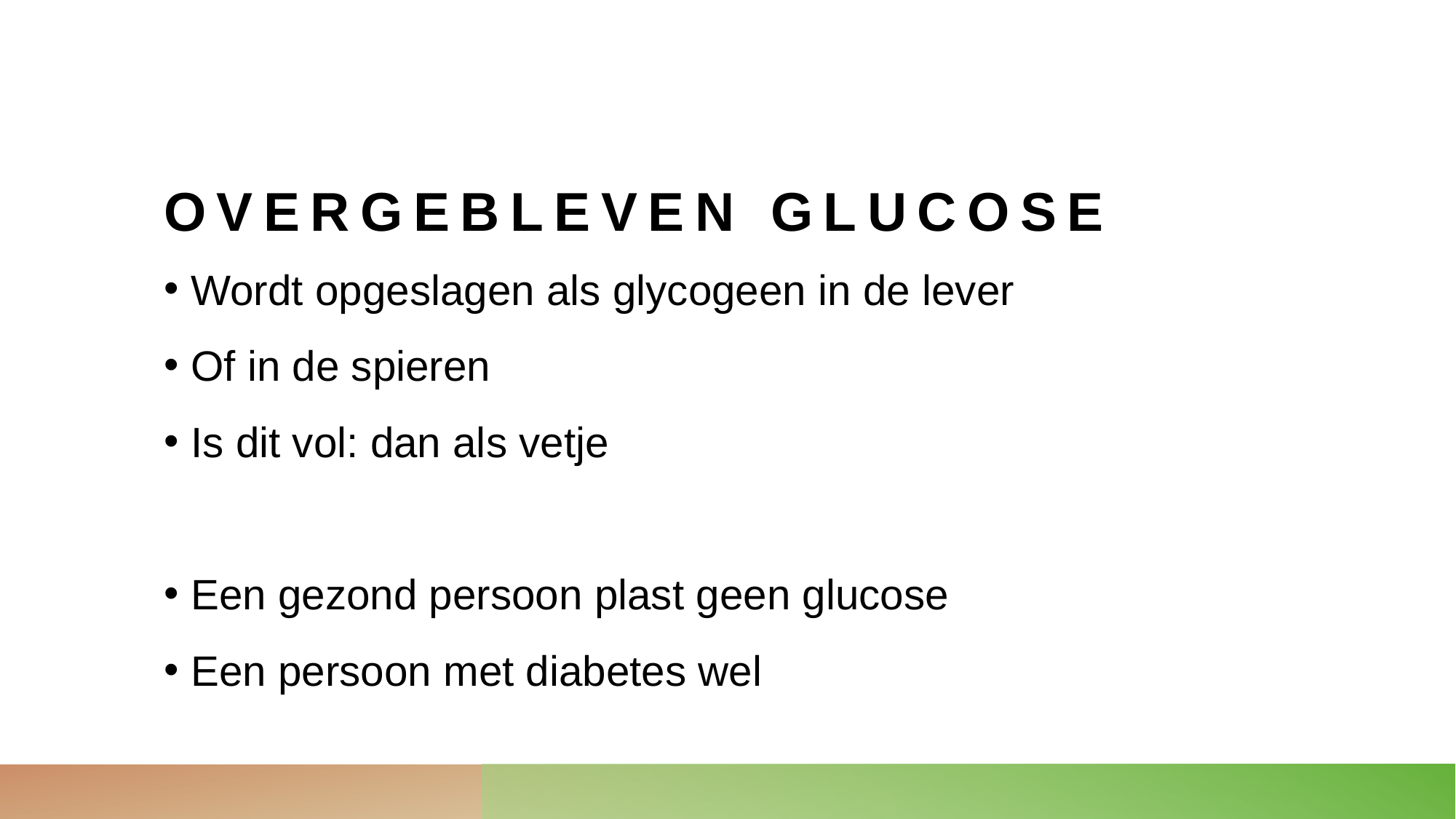

# Overgebleven glucose
Wordt opgeslagen als glycogeen in de lever
Of in de spieren
Is dit vol: dan als vetje

Een gezond persoon plast geen glucose
Een persoon met diabetes wel